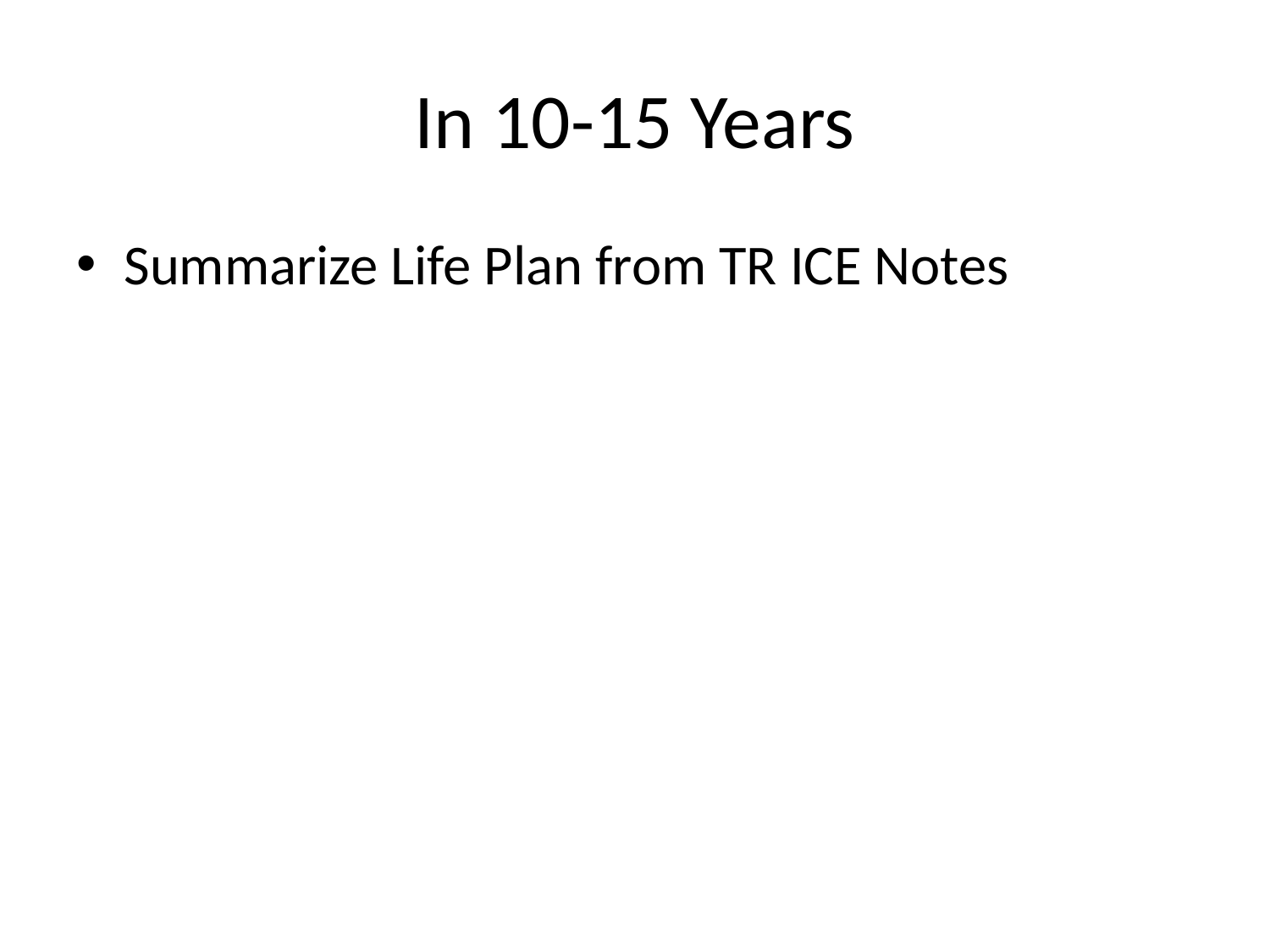

# In 10-15 Years
Summarize Life Plan from TR ICE Notes